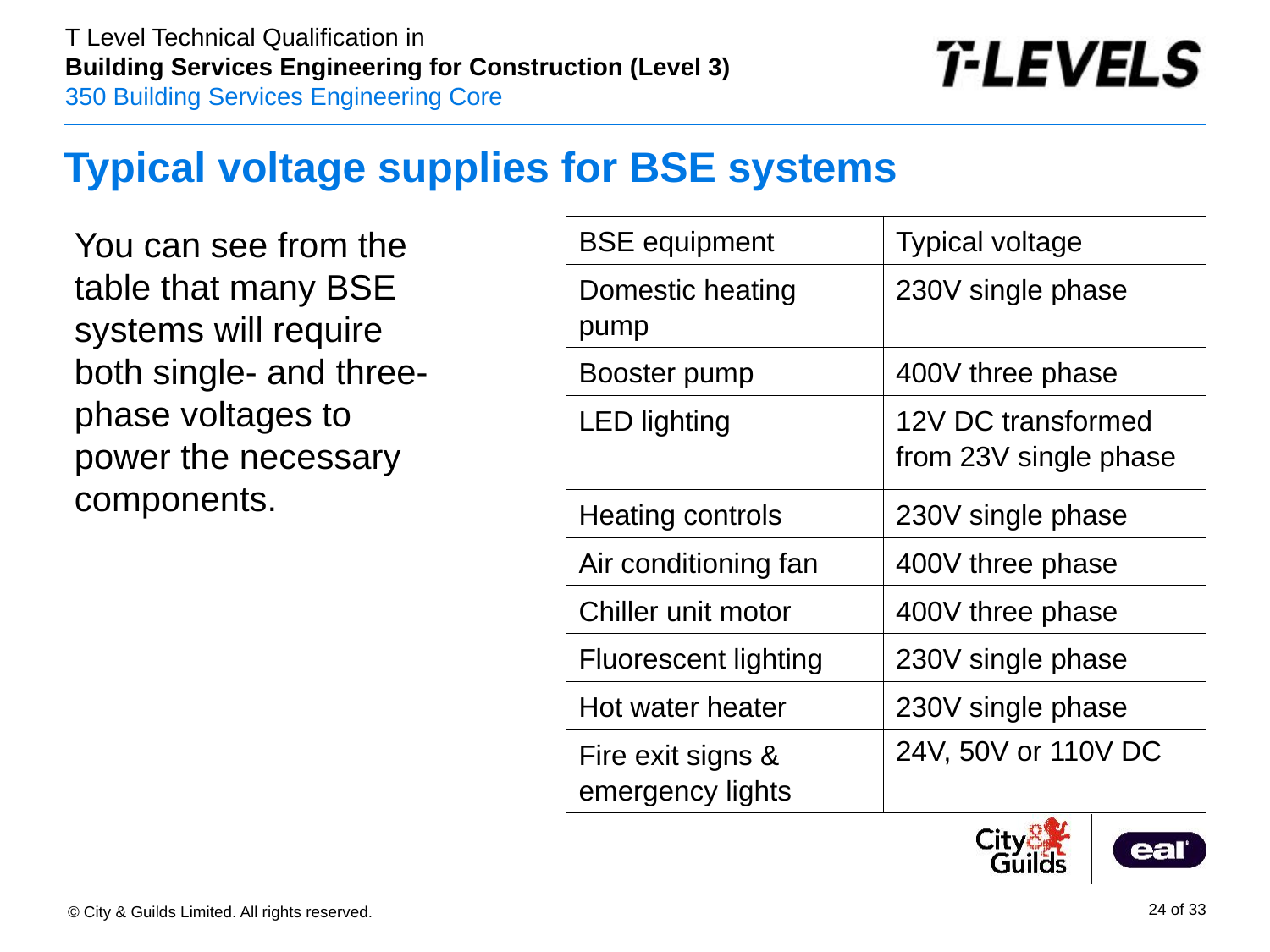

# Typical voltage supplies for BSE systems
You can see from the table that many BSE systems will require both single- and three-phase voltages to power the necessary components.
| BSE equipment | Typical voltage |
| --- | --- |
| Domestic heating pump | 230V single phase |
| Booster pump | 400V three phase |
| LED lighting | 12V DC transformed from 23V single phase |
| Heating controls | 230V single phase |
| Air conditioning fan | 400V three phase |
| Chiller unit motor | 400V three phase |
| Fluorescent lighting | 230V single phase |
| Hot water heater | 230V single phase |
| Fire exit signs & emergency lights | 24V, 50V or 110V DC |